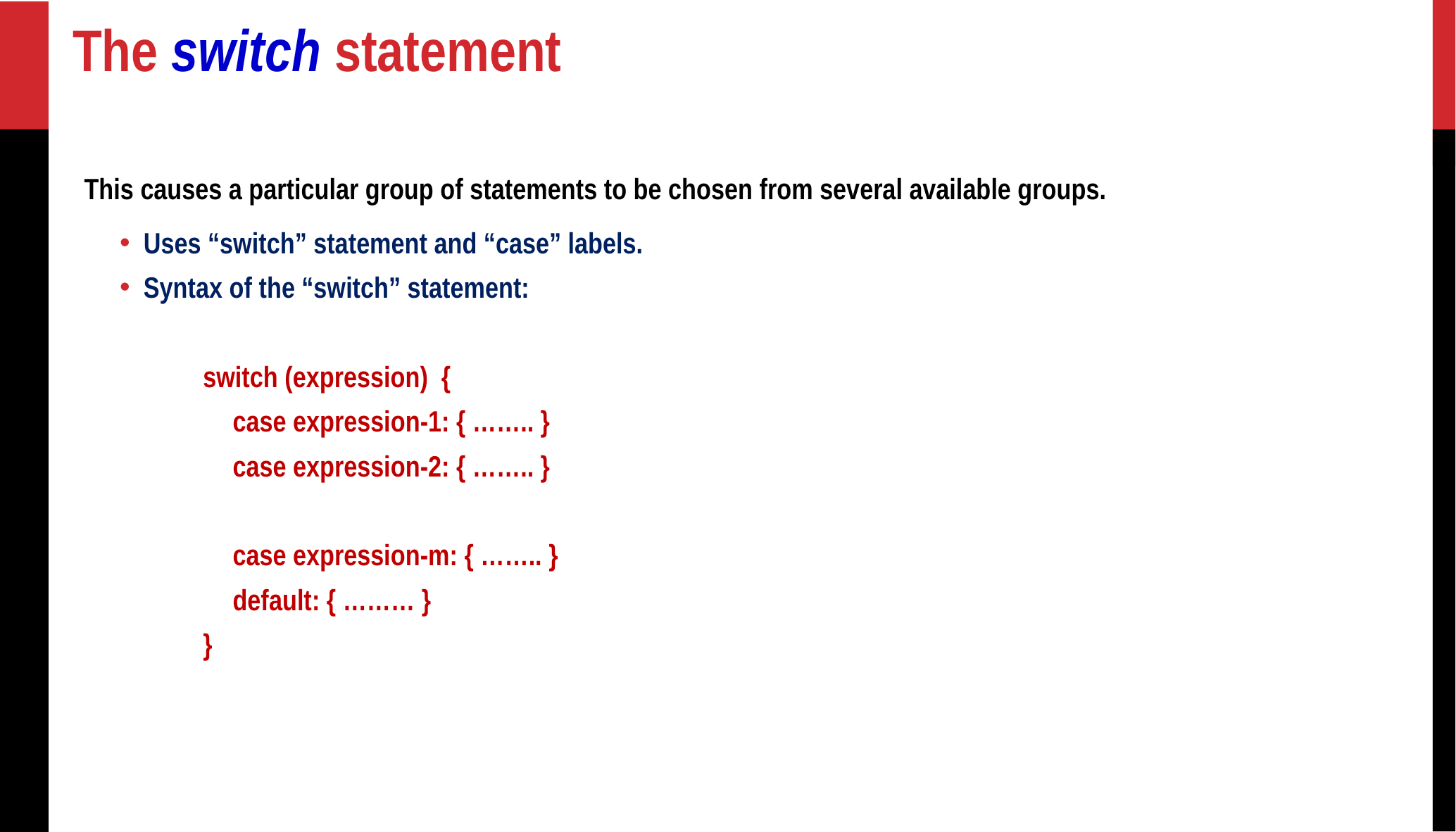

# The switch statement
This causes a particular group of statements to be chosen from several available groups.
Uses “switch” statement and “case” labels.
Syntax of the “switch” statement:

switch (expression)  {
	case expression-1: { …….. }
	case expression-2: { …….. }

	case expression-m: { …….. }
	default: { ……… }
}